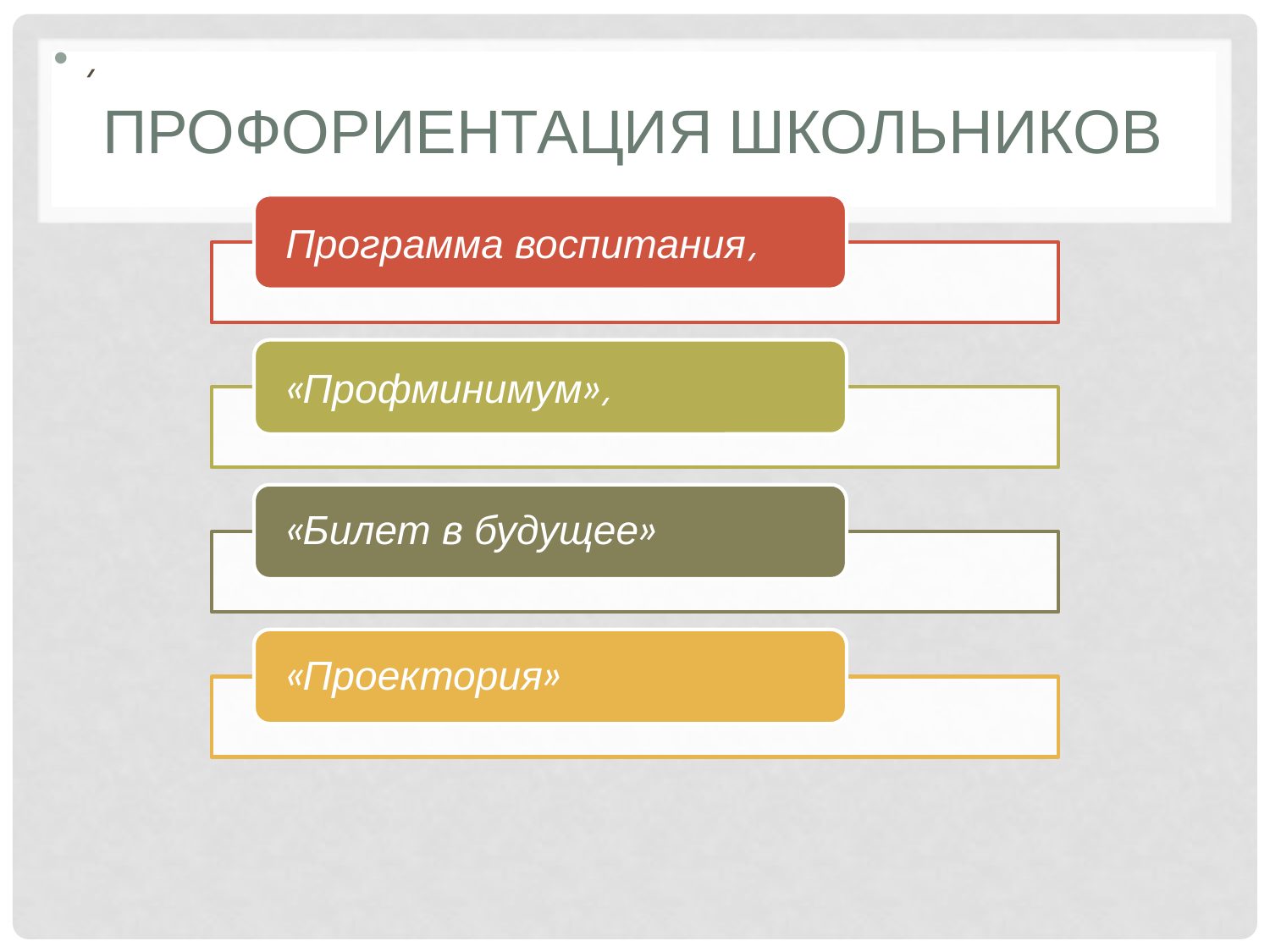

,
# Профориентация школьников
Программа воспитания,
«Профминимум»,
«Билет в будущее»
«Проектория»